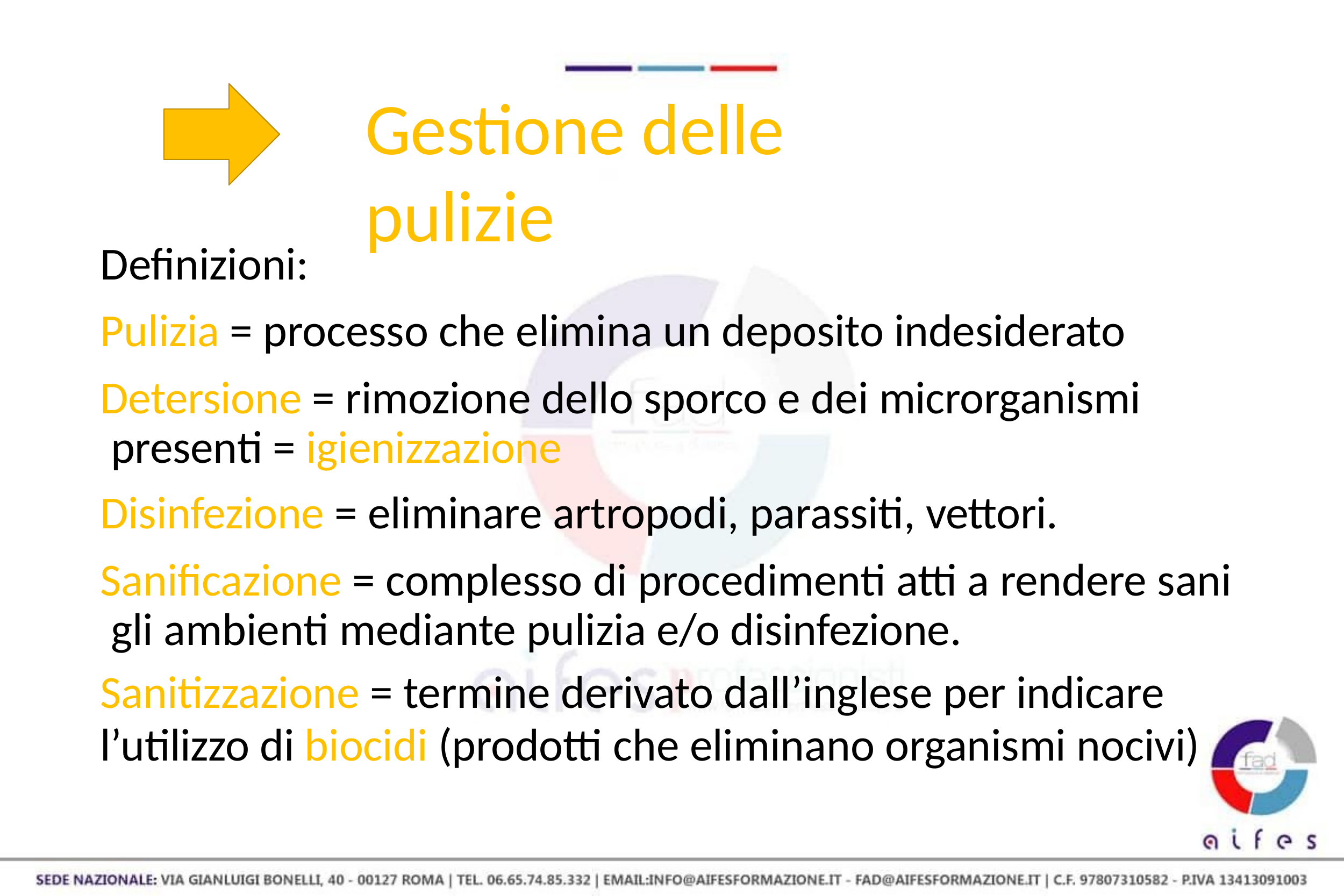

# Gestione delle pulizie

Definizioni:
Pulizia = processo che elimina un deposito indesiderato
Detersione = rimozione dello sporco e dei microrganismi  presenti = igienizzazione
Disinfezione = eliminare artropodi, parassiti, vettori.
Sanificazione = complesso di procedimenti atti a rendere sani  gli ambienti mediante pulizia e/o disinfezione.
Sanitizzazione = termine derivato dall’inglese per indicare
l’utilizzo di biocidi (prodotti che eliminano organismi nocivi)